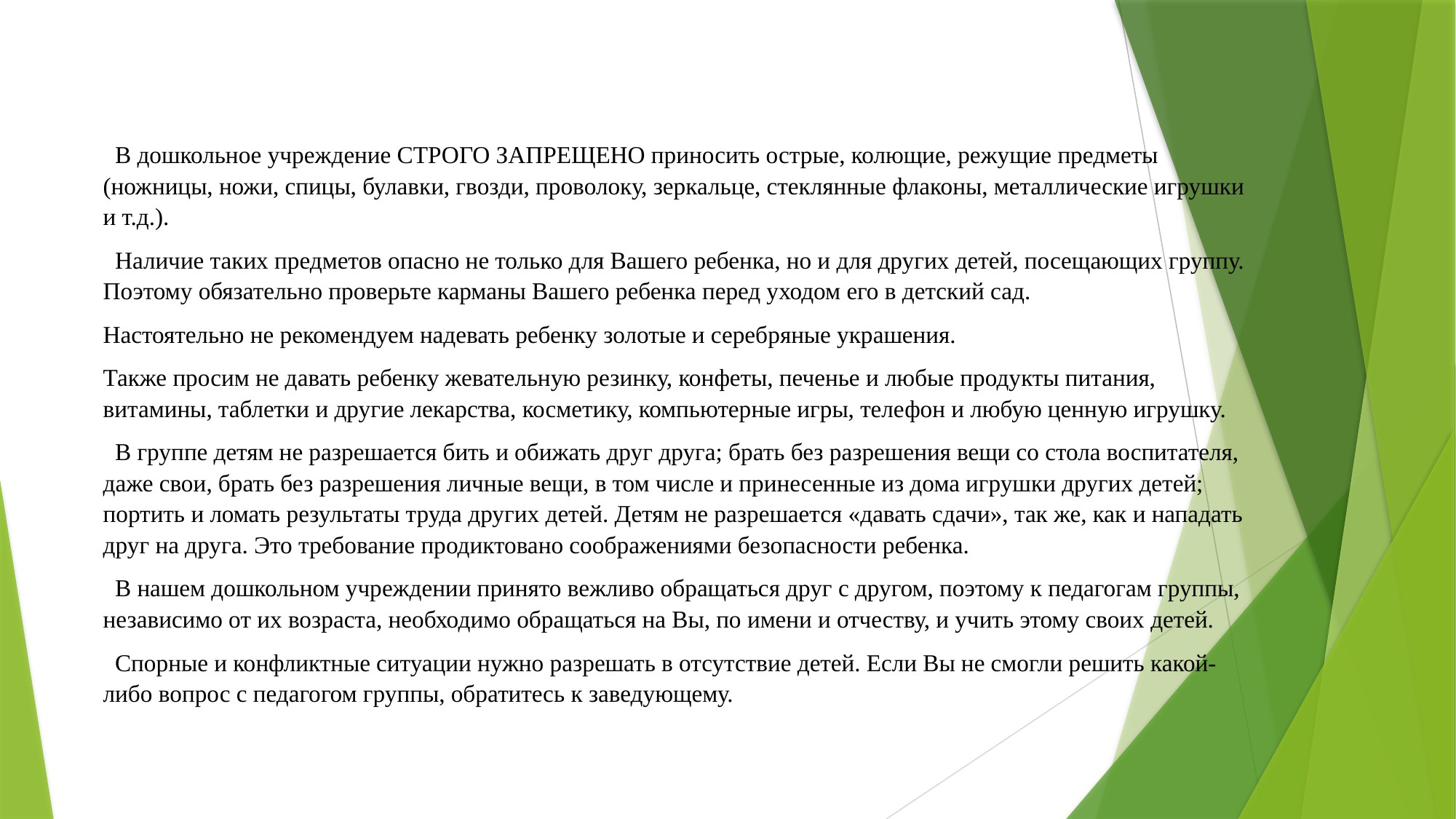

В дошкольное учреждение СТРОГО ЗАПРЕЩЕНО приносить острые, колющие, режущие предметы (ножницы, ножи, спицы, булавки, гвозди, проволоку, зеркальце, стеклянные флаконы, металлические игрушки и т.д.).
  Наличие таких предметов опасно не только для Вашего ребенка, но и для других детей, посещающих группу. Поэтому обязательно проверьте карманы Вашего ребенка перед уходом его в детский сад.
Настоятельно не рекомендуем надевать ребенку золотые и серебряные украшения.
Также просим не давать ребенку жевательную резинку, конфеты, печенье и любые продукты питания, витамины, таблетки и другие лекарства, косметику, компьютерные игры, телефон и любую ценную игрушку.
  В группе детям не разрешается бить и обижать друг друга; брать без разрешения вещи со стола воспитателя, даже свои, брать без разрешения личные вещи, в том числе и принесенные из дома игрушки других детей; портить и ломать результаты труда других детей. Детям не разрешается «давать сдачи», так же, как и нападать друг на друга. Это требование продиктовано соображениями безопасности ребенка.
  В нашем дошкольном учреждении принято вежливо обращаться друг с другом, поэтому к педагогам группы, независимо от их возраста, необходимо обращаться на Вы, по имени и отчеству, и учить этому своих детей.
  Спорные и конфликтные ситуации нужно разрешать в отсутствие детей. Если Вы не смогли решить какой-либо вопрос с педагогом группы, обратитесь к заведующему.